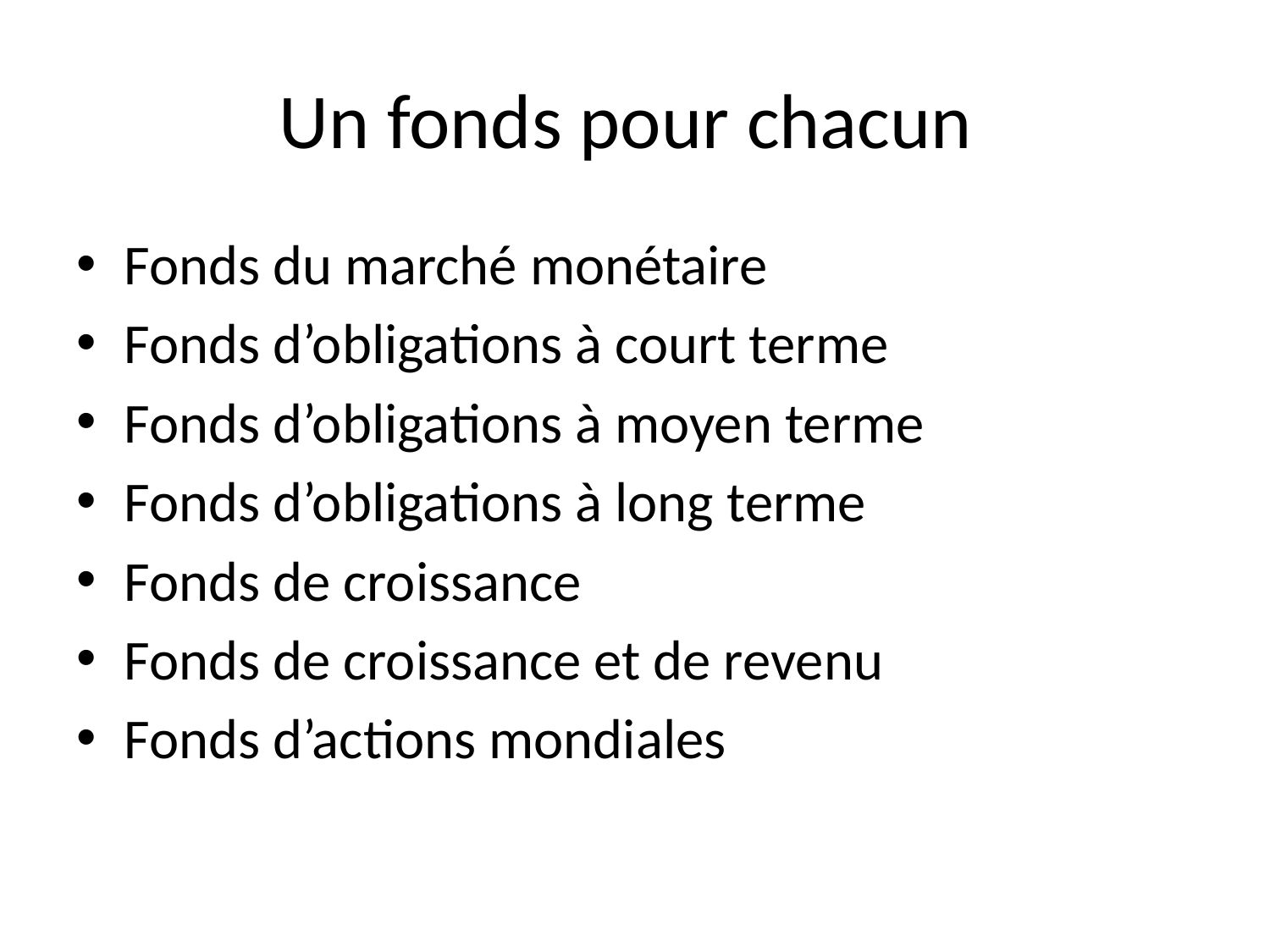

# Un fonds pour chacun
Fonds du marché monétaire
Fonds d’obligations à court terme
Fonds d’obligations à moyen terme
Fonds d’obligations à long terme
Fonds de croissance
Fonds de croissance et de revenu
Fonds d’actions mondiales